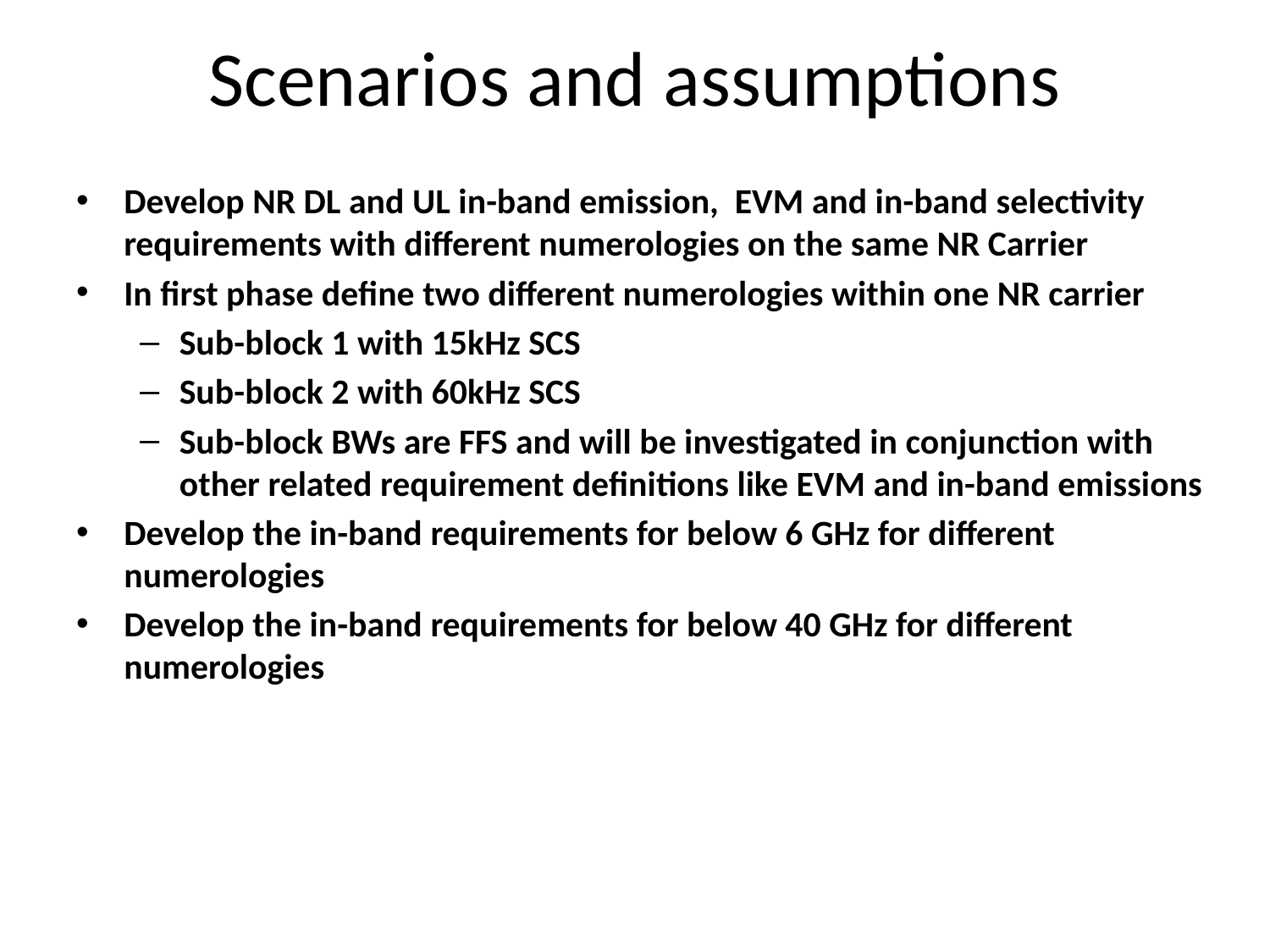

# Scenarios and assumptions
Develop NR DL and UL in-band emission,  EVM and in-band selectivity requirements with different numerologies on the same NR Carrier
In first phase define two different numerologies within one NR carrier
Sub-block 1 with 15kHz SCS
Sub-block 2 with 60kHz SCS
Sub-block BWs are FFS and will be investigated in conjunction with other related requirement definitions like EVM and in-band emissions
Develop the in-band requirements for below 6 GHz for different numerologies
Develop the in-band requirements for below 40 GHz for different numerologies